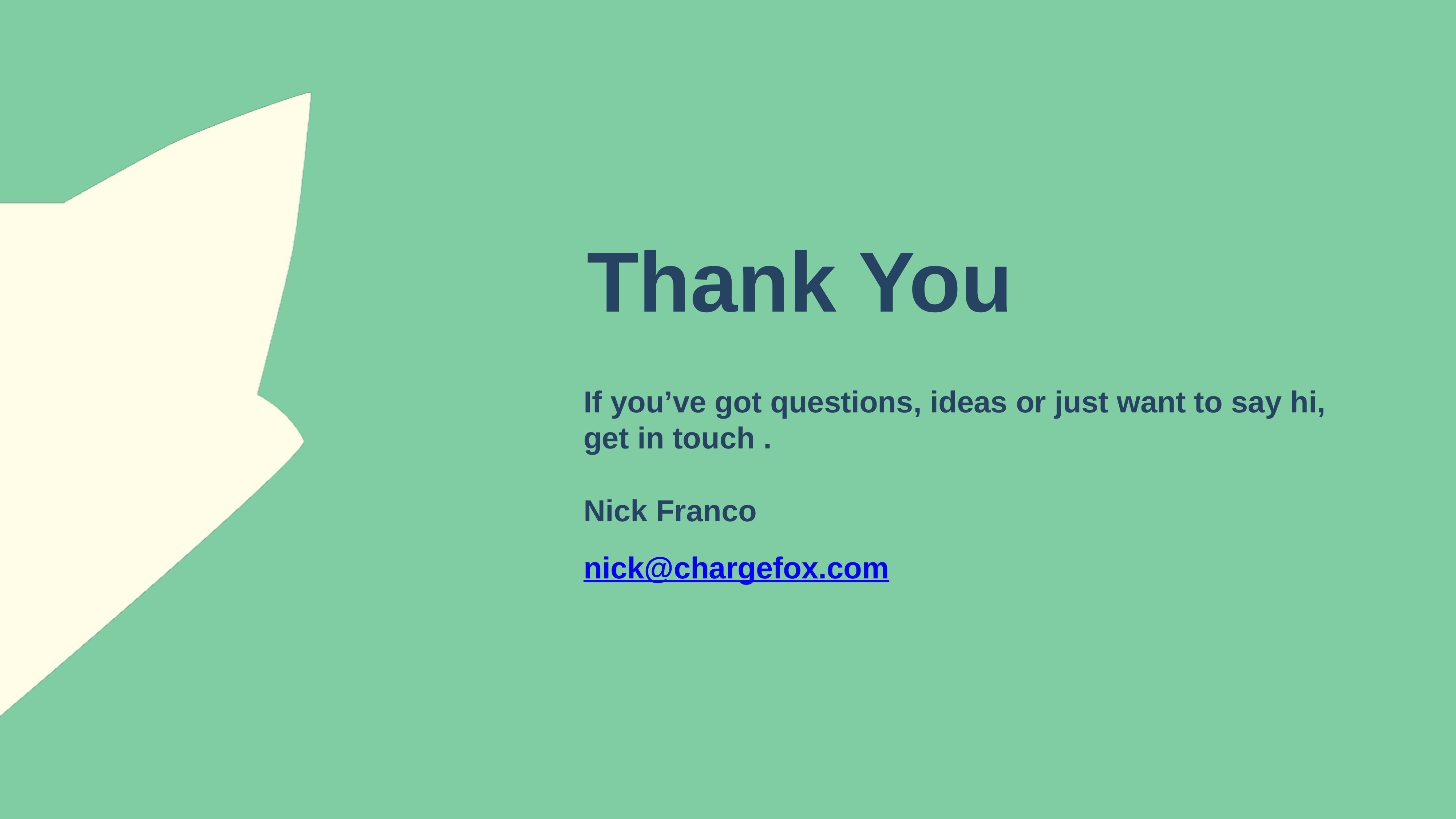

Thank You
If you’ve got questions, ideas or just want to say hi, get in touch .

Nick Franco

nick@chargefox.com